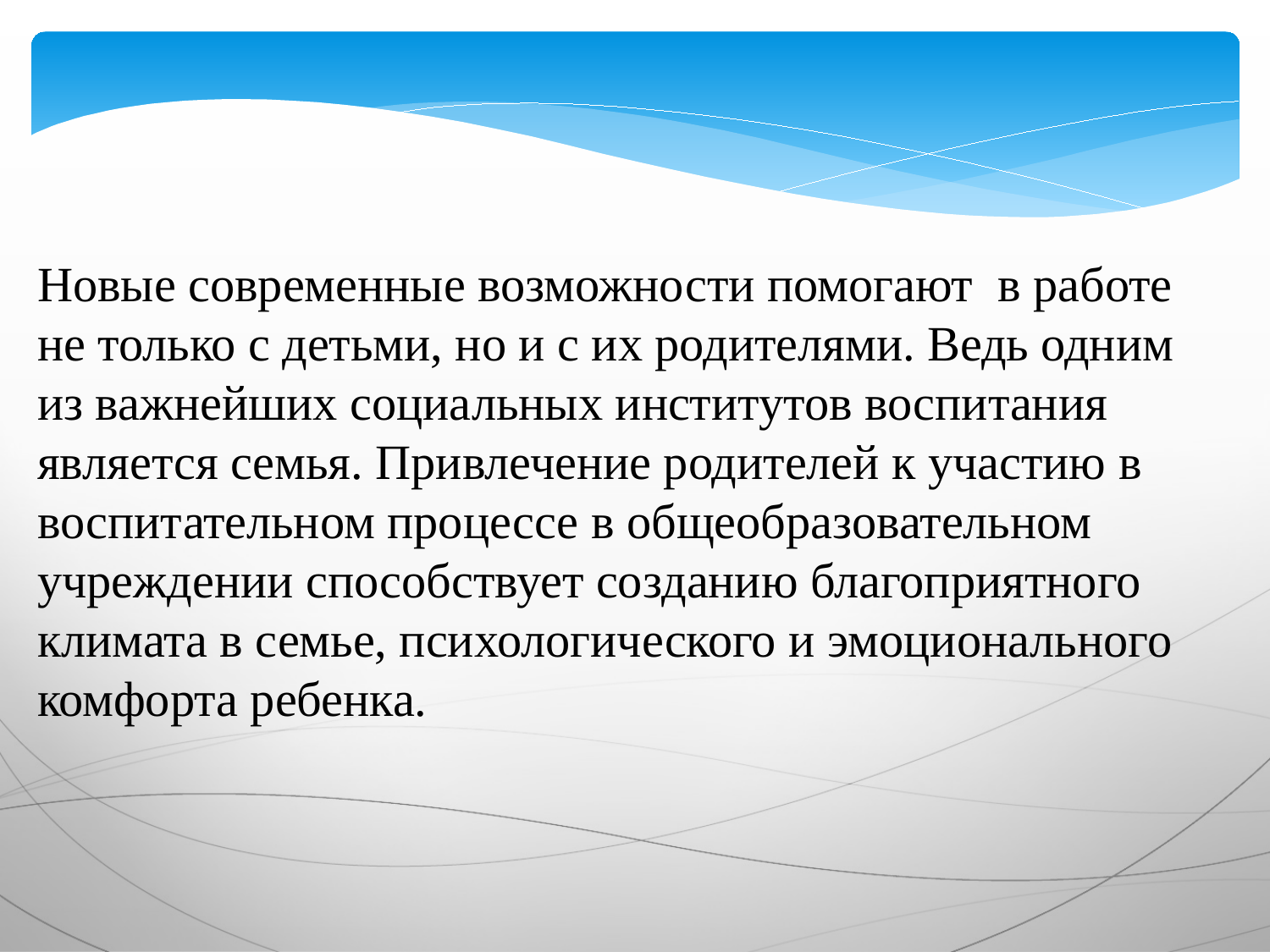

Новые современные возможности помогают  в работе не только с детьми, но и с их родителями. Ведь одним из важнейших социальных институтов воспитания является семья. Привлечение родителей к участию в воспитательном процессе в общеобразовательном учреждении способствует созданию благоприятного климата в семье, психологического и эмоционального комфорта ребенка.